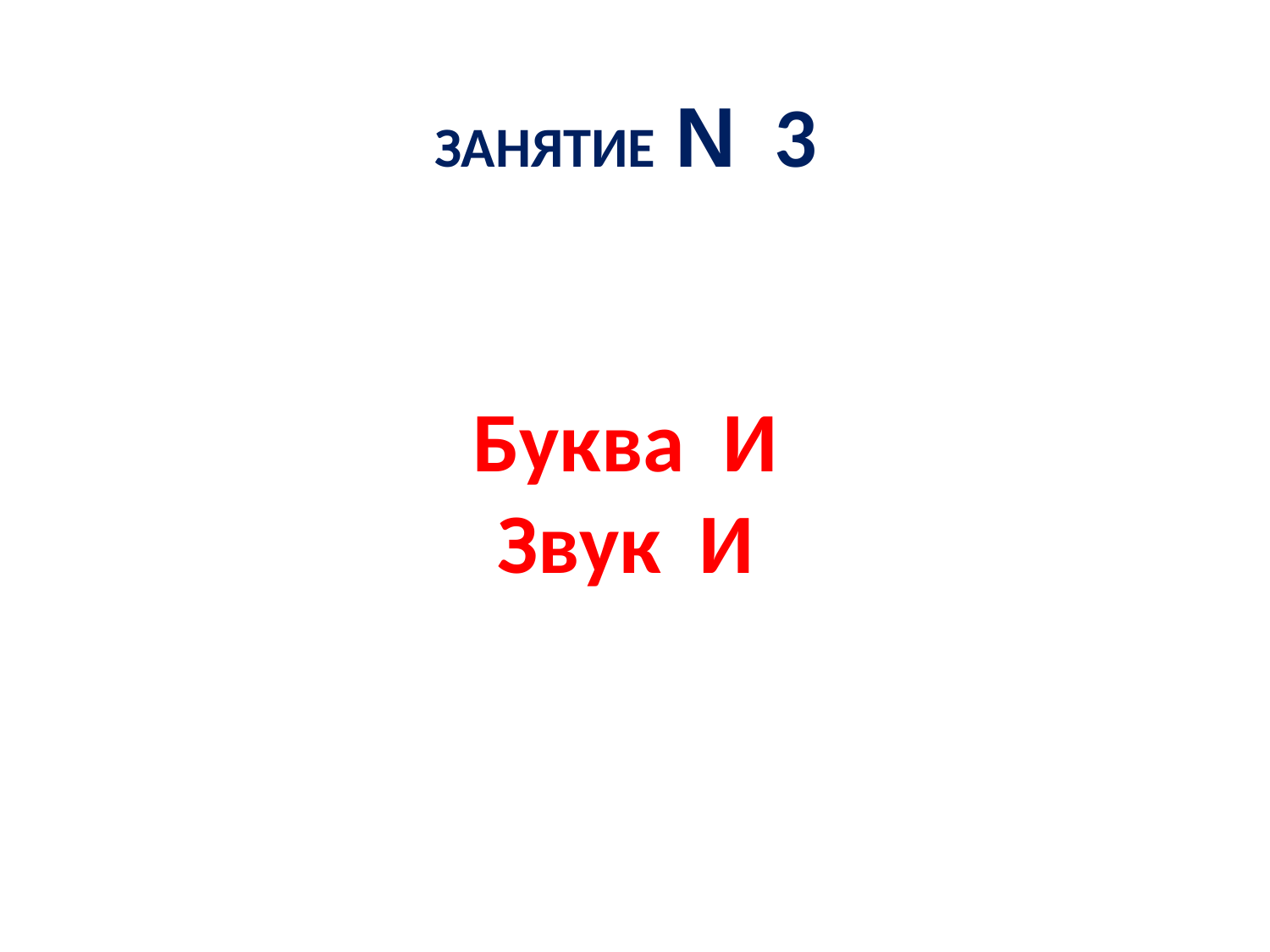

ЗАНЯТИЕ N  3

Буква  И
Звук  И